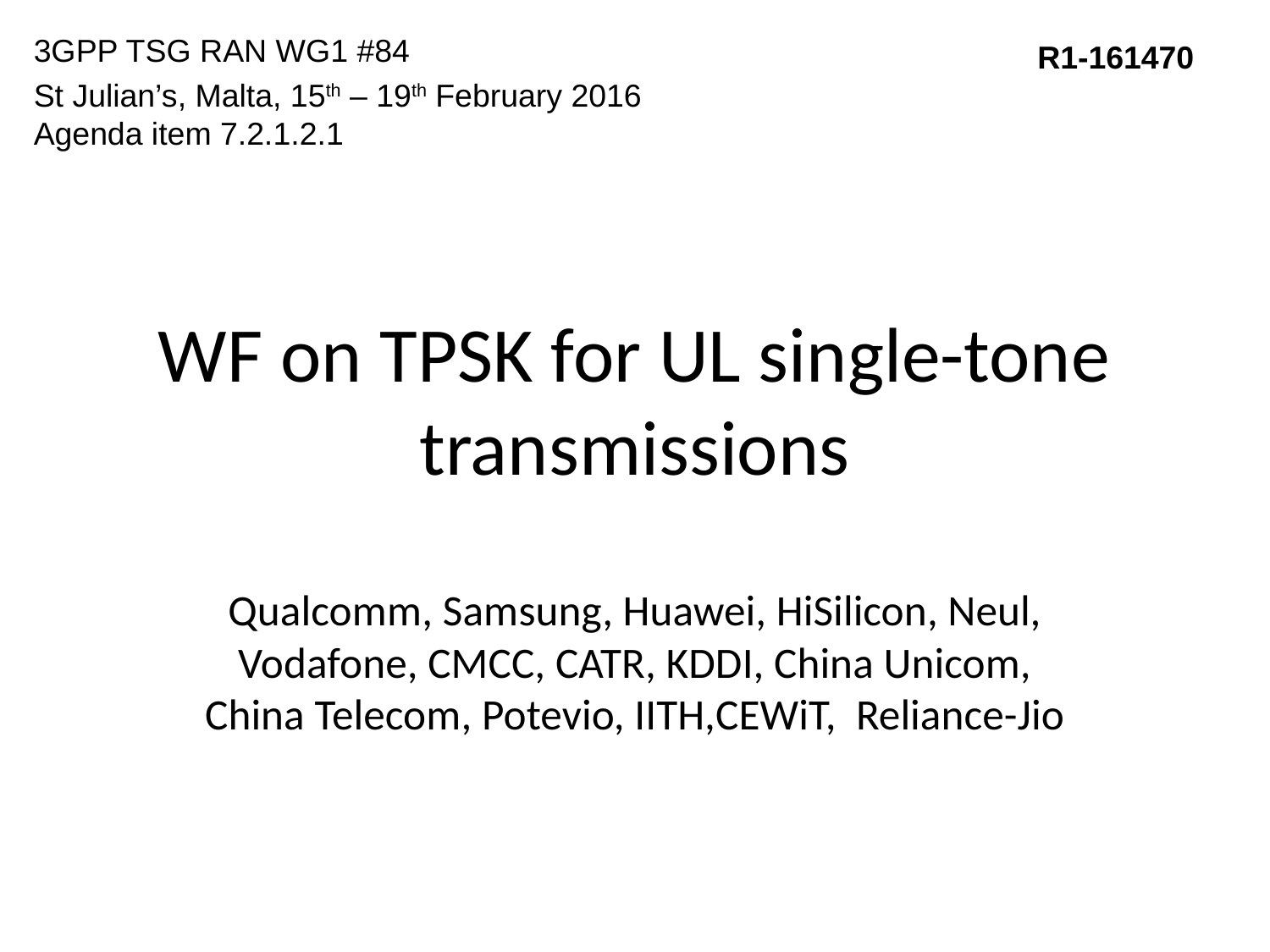

3GPP TSG RAN WG1 #84
St Julian’s, Malta, 15th – 19th February 2016
Agenda item 7.2.1.2.1
R1-161470
# WF on TPSK for UL single-tone transmissions
Qualcomm, Samsung, Huawei, HiSilicon, Neul, Vodafone, CMCC, CATR, KDDI, China Unicom, China Telecom, Potevio, IITH,CEWiT,  Reliance-Jio